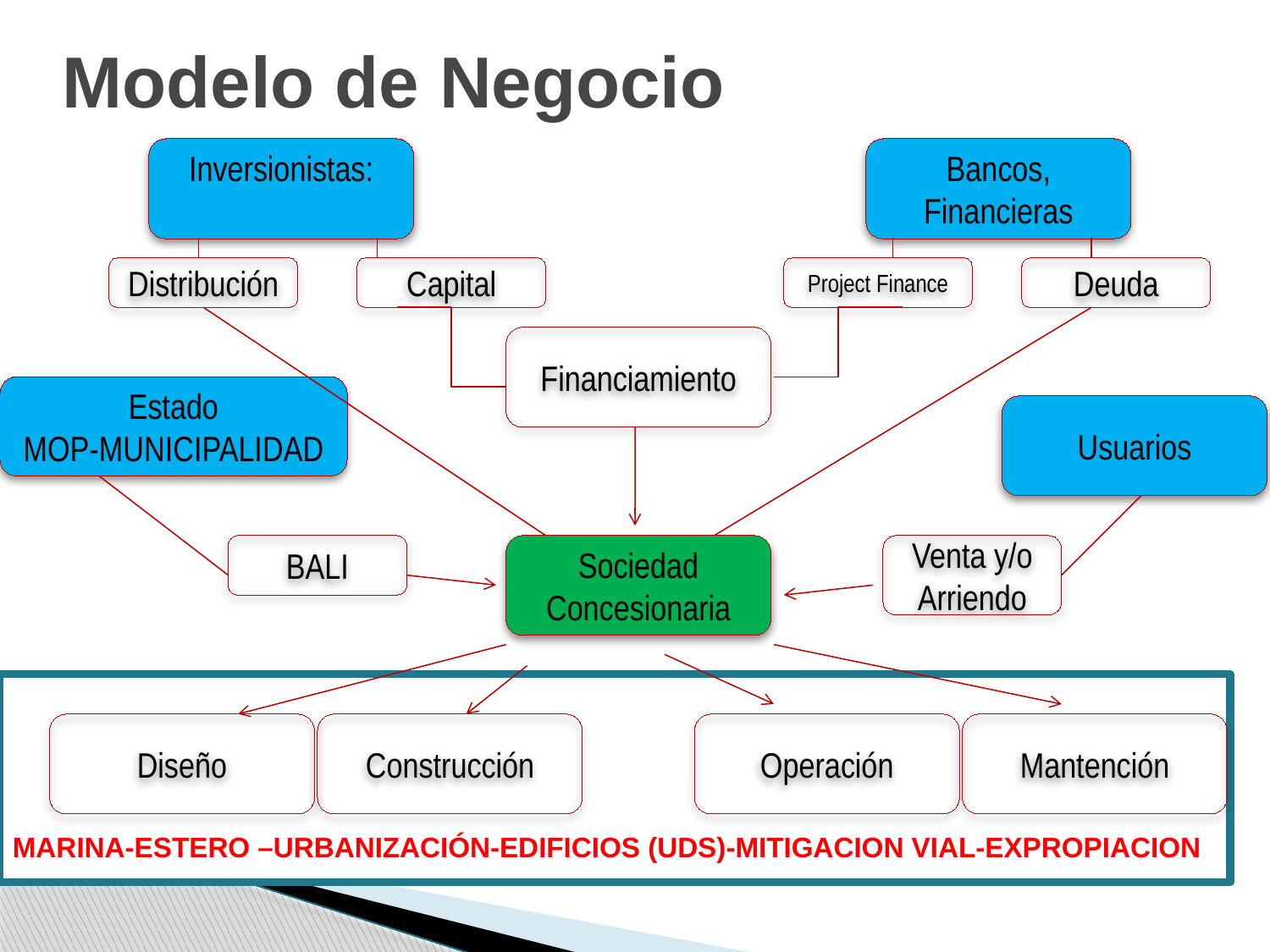

Modelo de Negocio
Inversionistas:

Bancos, Financieras
Distribución
Capital
Project Finance
Deuda
Financiamiento
Estado
MOP-MUNICIPALIDAD
Usuarios
BALI
Sociedad Concesionaria
Venta y/o Arriendo

Diseño
Construcción
Operación
Mantención
MARINA-ESTERO –URBANIZACIÓN-EDIFICIOS (UDS)-MITIGACION VIAL-EXPROPIACION